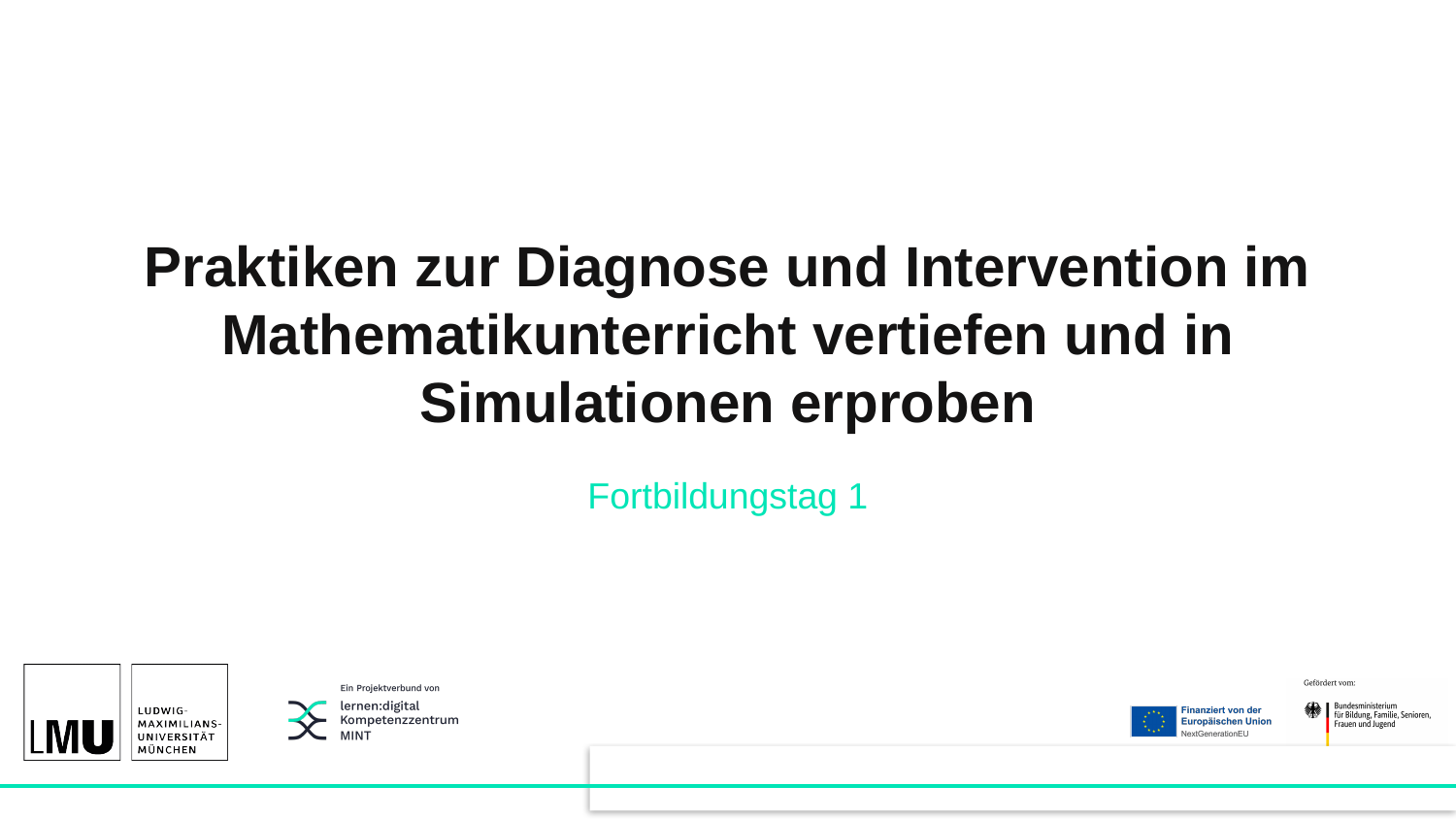

# Praktiken zur Diagnose und Intervention im Mathematikunterricht vertiefen und in Simulationen erproben
Fortbildungstag 1